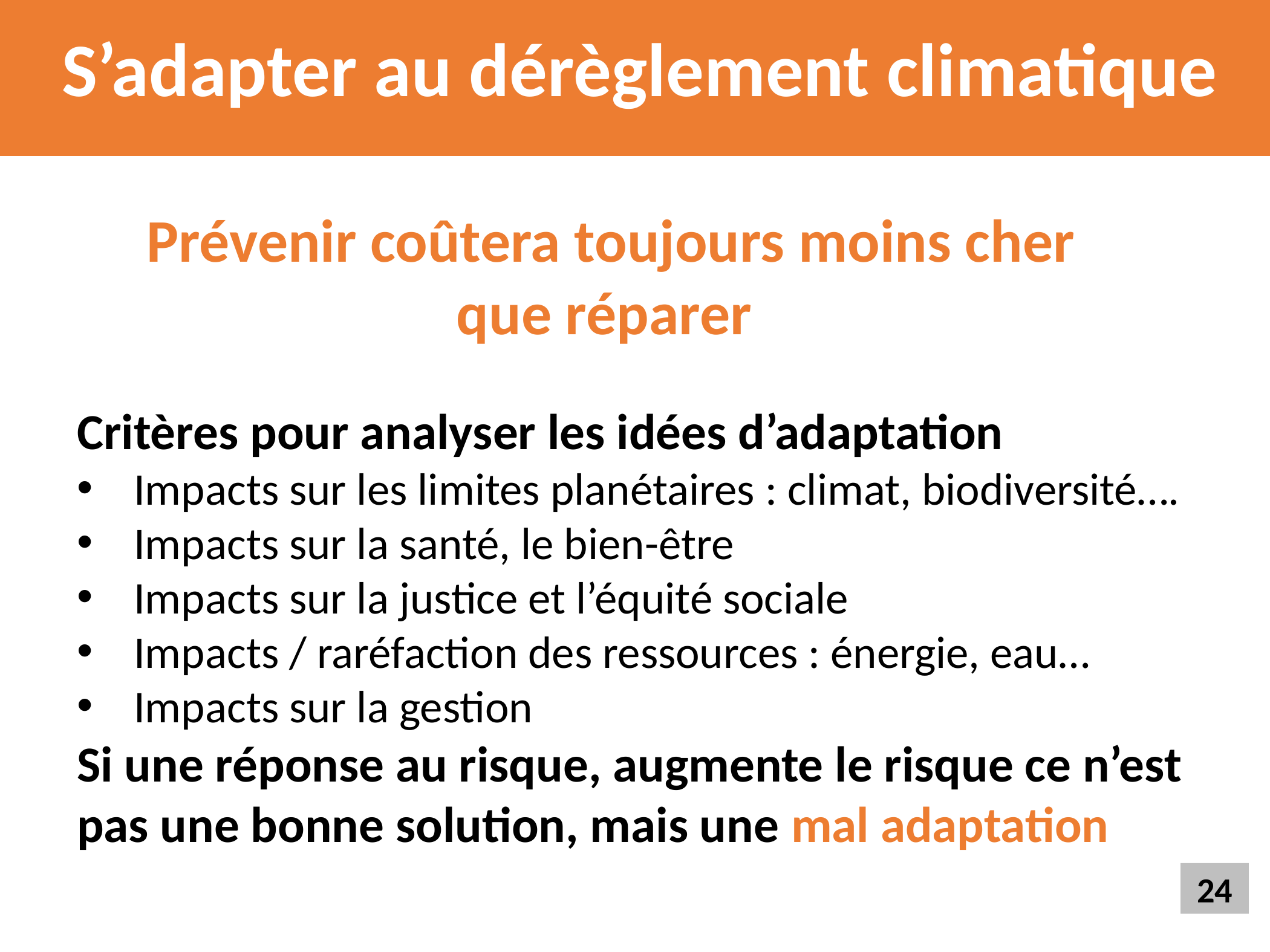

S’adapter au dérèglement climatique
Prévenir coûtera toujours moins cher que réparer
Critères pour analyser les idées d’adaptation
Impacts sur les limites planétaires : climat, biodiversité….
Impacts sur la santé, le bien-être
Impacts sur la justice et l’équité sociale
Impacts / raréfaction des ressources : énergie, eau…
Impacts sur la gestion
Si une réponse au risque, augmente le risque ce n’est pas une bonne solution, mais une mal adaptation

24